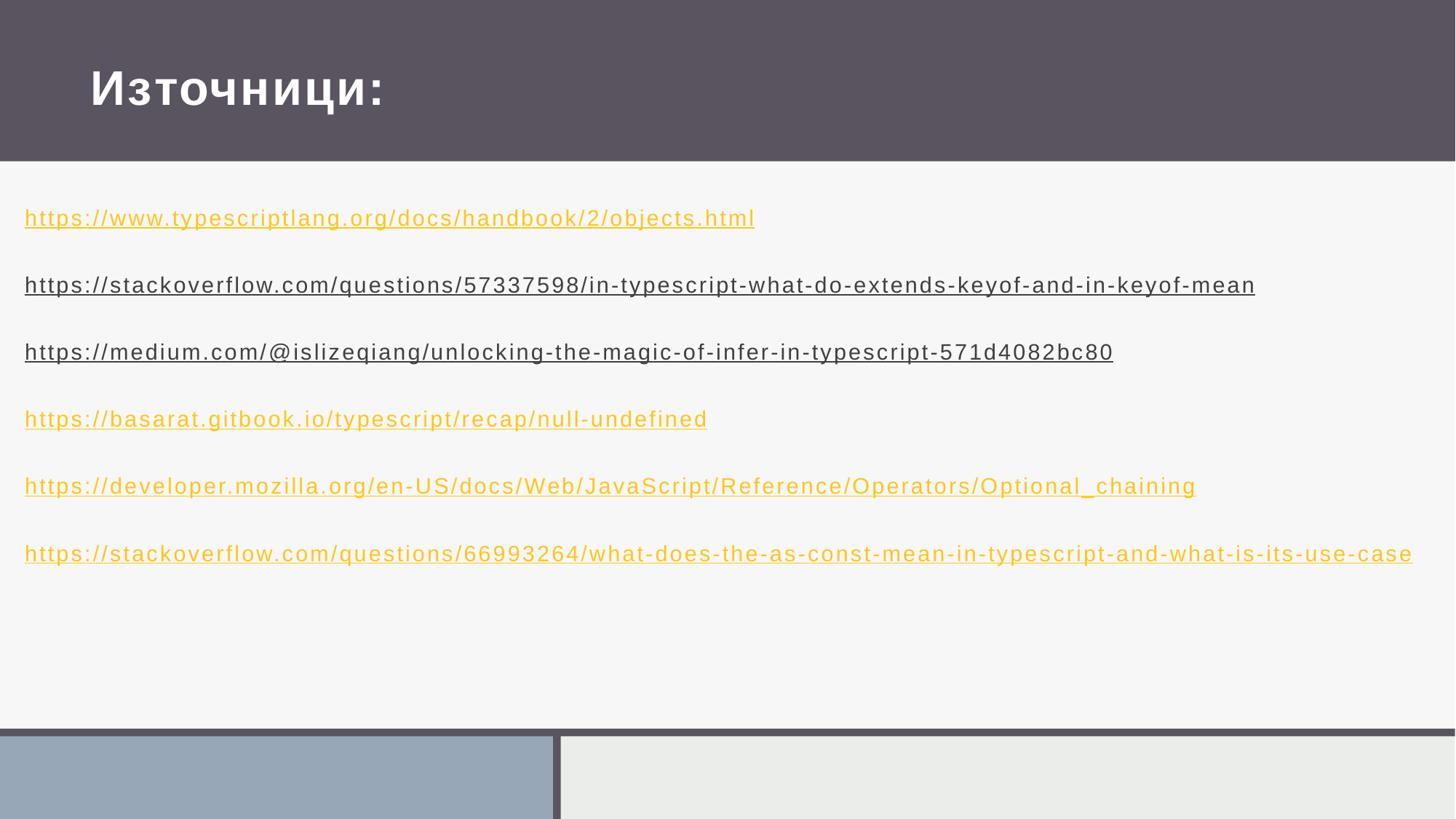

# Източници:
https://www.typescriptlang.org/docs/handbook/2/objects.html
https://stackoverflow.com/questions/57337598/in-typescript-what-do-extends-keyof-and-in-keyof-mean
https://medium.com/@islizeqiang/unlocking-the-magic-of-infer-in-typescript-571d4082bc80
https://basarat.gitbook.io/typescript/recap/null-undefined
https://developer.mozilla.org/en-US/docs/Web/JavaScript/Reference/Operators/Optional_chaining
https://stackoverflow.com/questions/66993264/what-does-the-as-const-mean-in-typescript-and-what-is-its-use-case